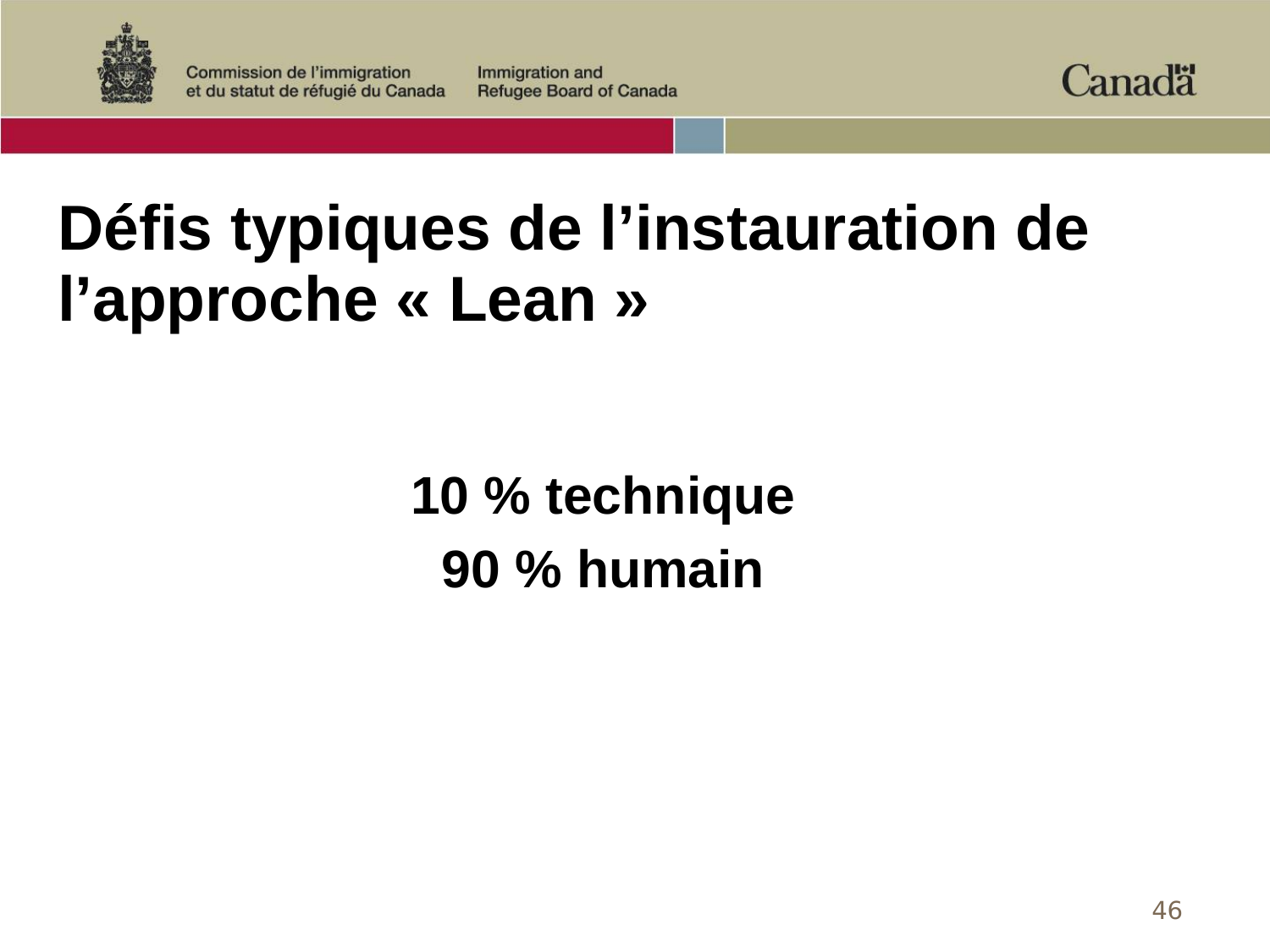

# Défis typiques de l’instauration de l’approche « Lean »

10 % technique
90 % humain
46